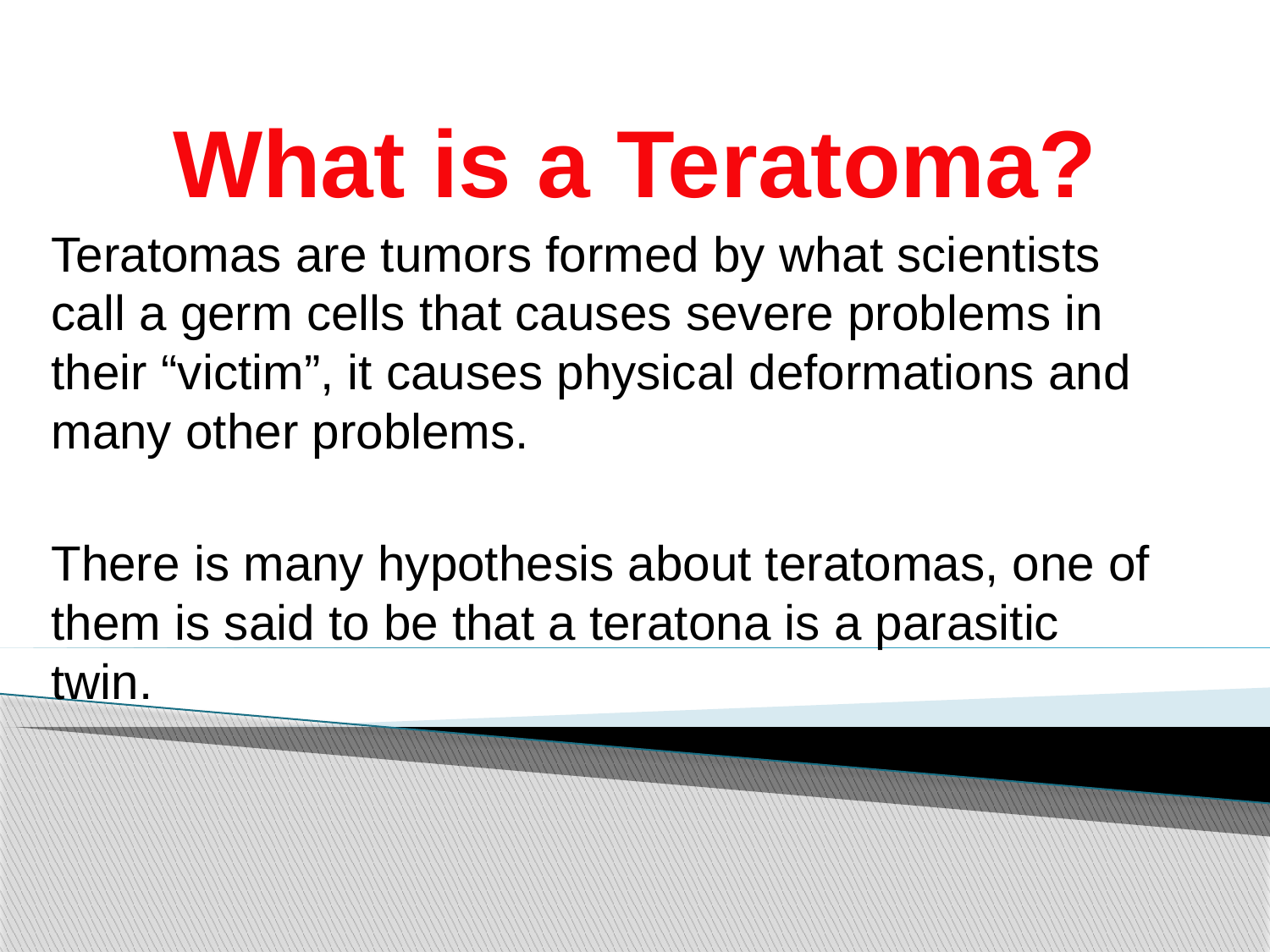

What is a Teratoma?
Teratomas are tumors formed by what scientists call a germ cells that causes severe problems in their “victim”, it causes physical deformations and many other problems.

There is many hypothesis about teratomas, one of them is said to be that a teratona is a parasitic twin.